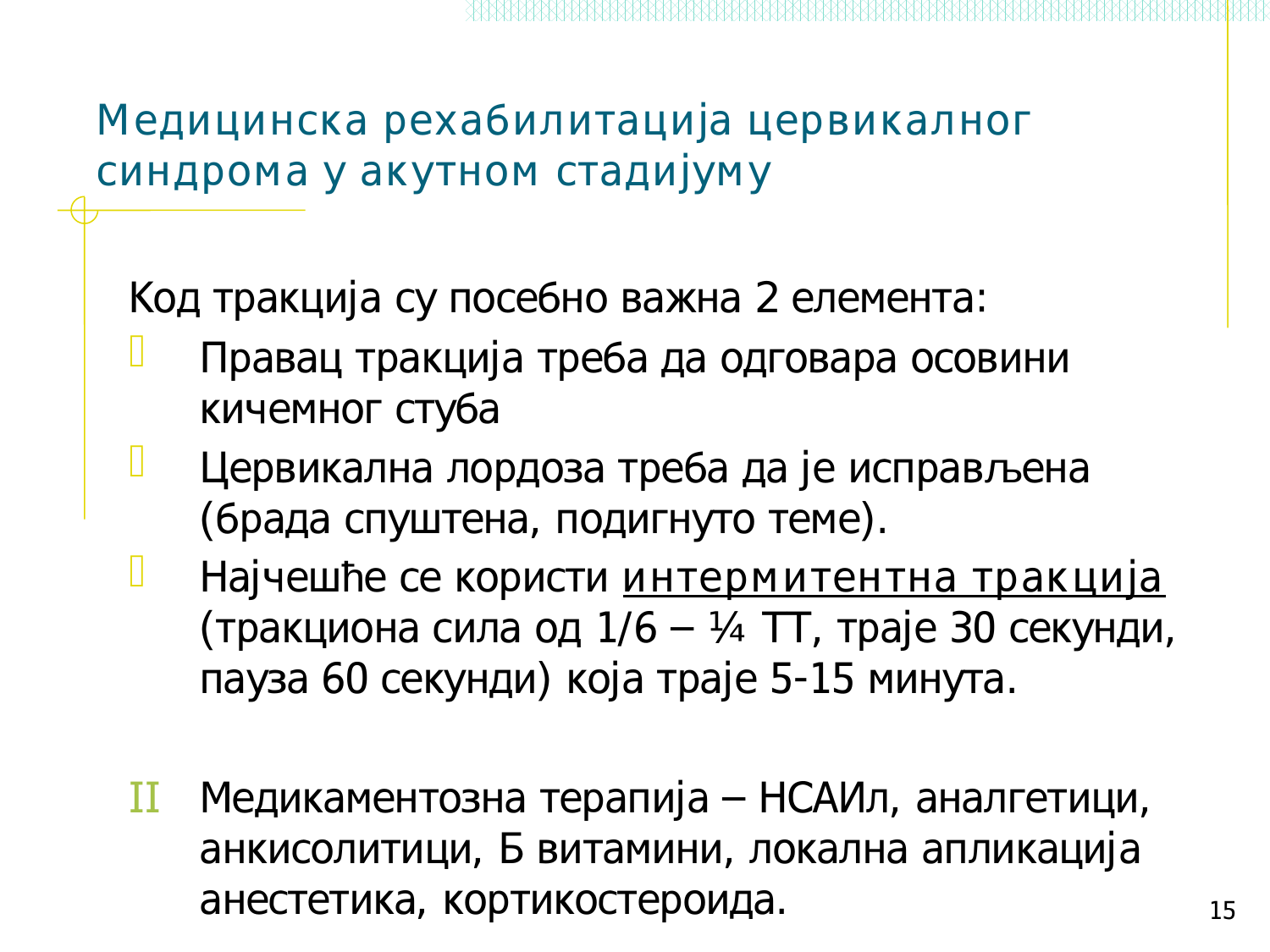

# Медицинска рехабилитација цервикалног синдрома у акутном стадијуму
Код тракција су посебно важна 2 елемента:
Правац тракција треба да одговара осовини кичемног стуба
Цервикална лордоза треба да је исправљена (брада спуштена, подигнуто теме).
Најчешће се користи интермитентна тракција (тракциона сила од 1/6 – ¼ ТТ, траје 30 секунди, пауза 60 секунди) која траје 5-15 минута.

II   Медикаментозна терапија – НСАИл, аналгетици, анкисолитици, Б витамини, локална апликација анестетика, кортикостероида.
15